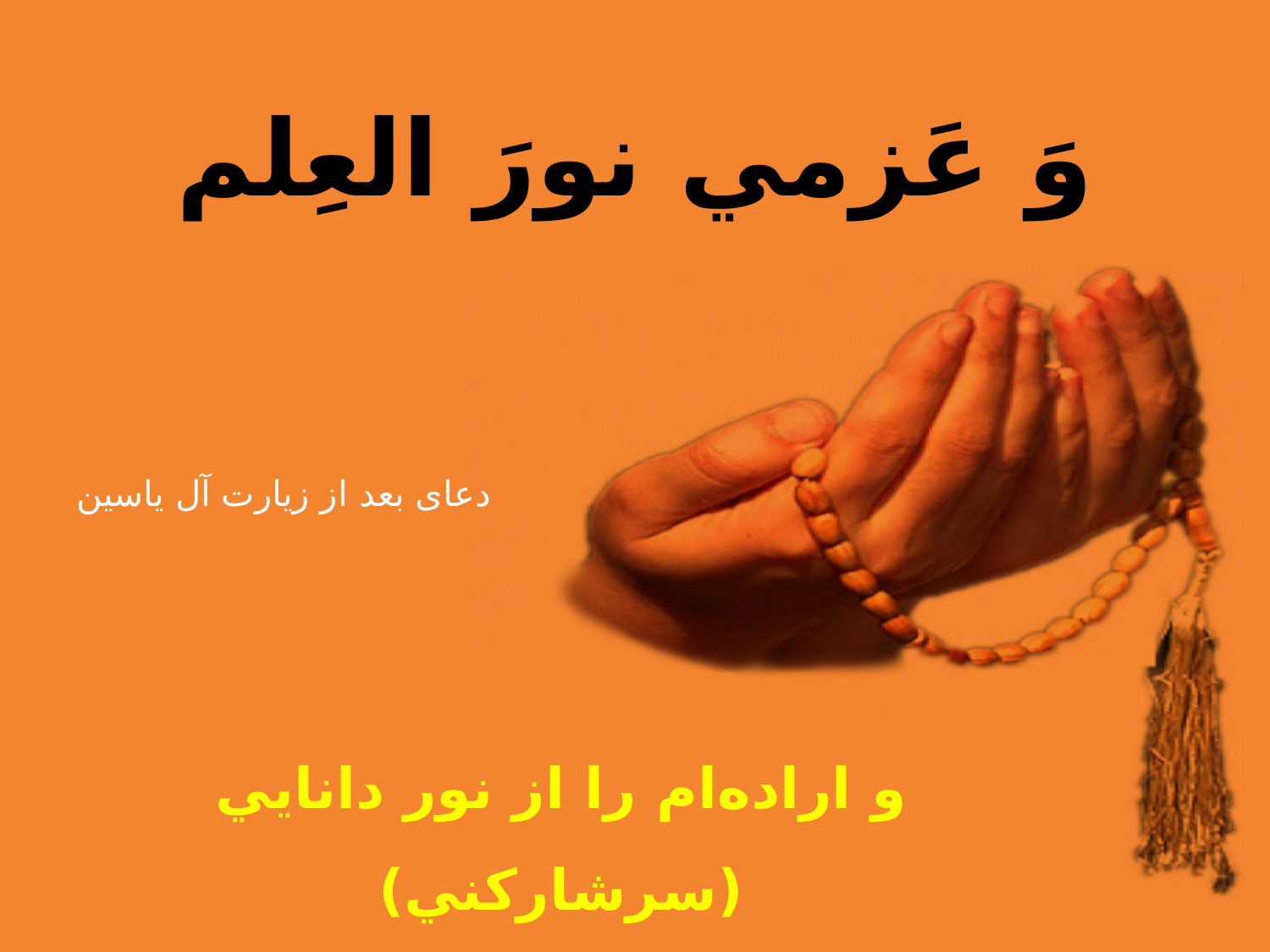

وَ عَزمي نورَ ‌العِلم
و اراده‌ام را از نور دانايي (سرشاركني)